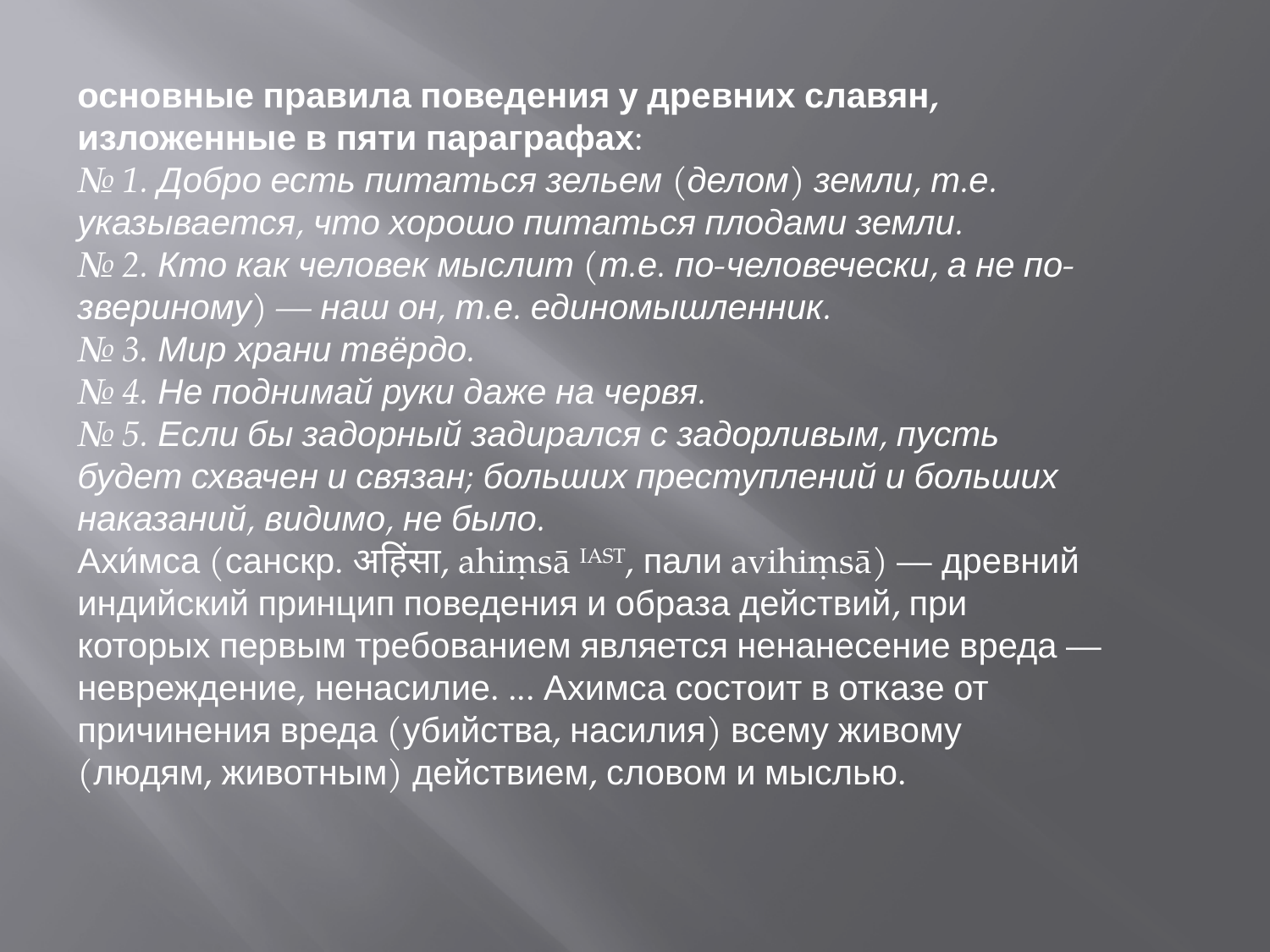

основные правила поведения у древних славян, изложенные в пяти параграфах:
№ 1. Добро есть питаться зельем (делом) земли, т.е. указывается, что хорошо питаться плодами земли.
№ 2. Кто как человек мыслит (т.е. по-человечески, а не по-звериному) — наш он, т.е. единомышленник.
№ 3. Мир храни твёрдо.
№ 4. Не поднимай руки даже на червя.
№ 5. Если бы задорный задирался с задорливым, пусть будет схвачен и связан; больших преступлений и больших наказаний, видимо, не было.
Ахи́мса (санскр. अहिंसा, ahiṃsā IAST, пали avihiṃsā) — древний индийский принцип поведения и образа действий, при которых первым требованием является ненанесение вреда — невреждение, ненасилие. ... Ахимса состоит в отказе от причинения вреда (убийства, насилия) всему живому (людям, животным) действием, словом и мыслью.